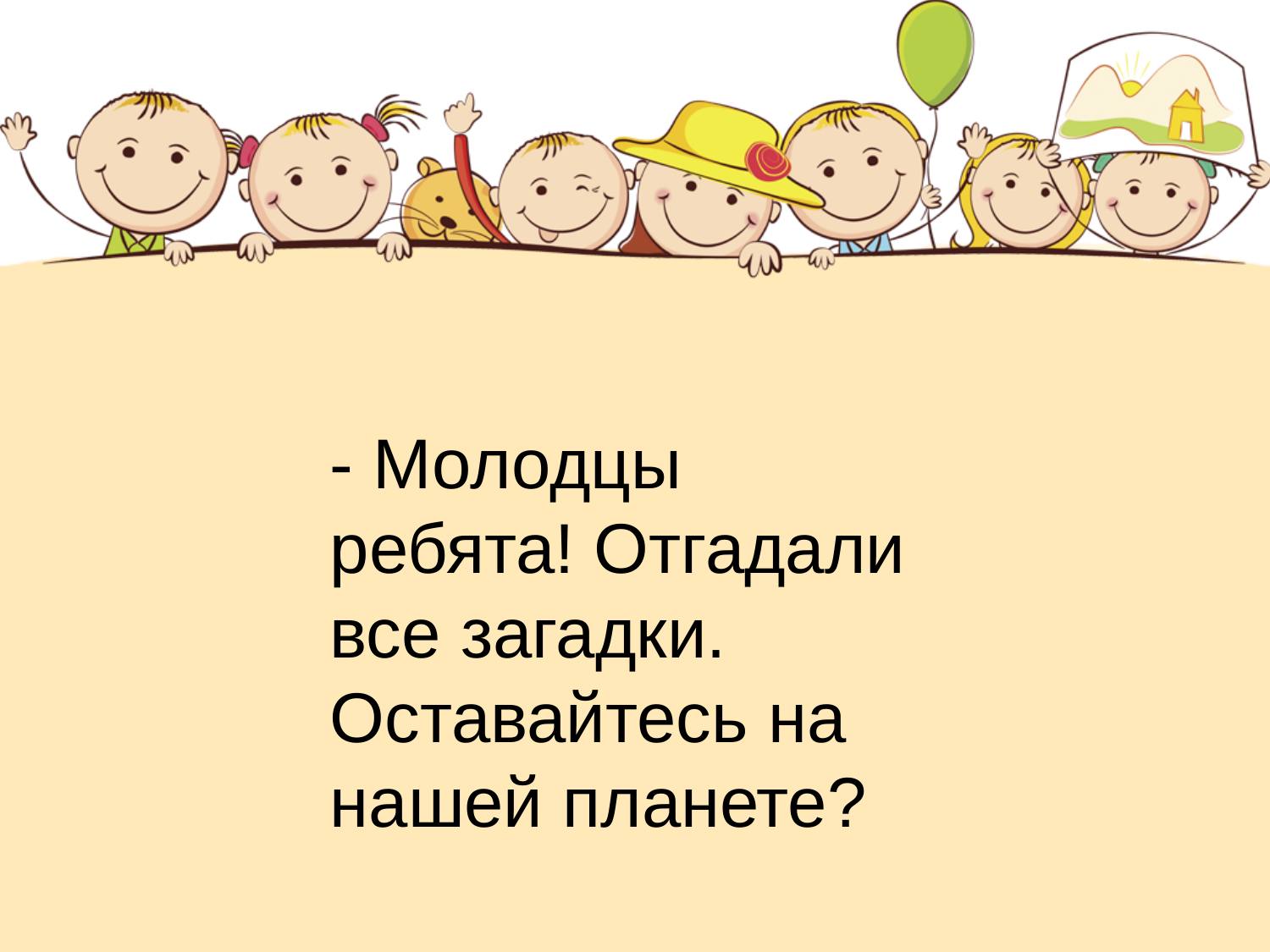

#

- Молодцы ребята! Отгадали все загадки. Оставайтесь на нашей планете?